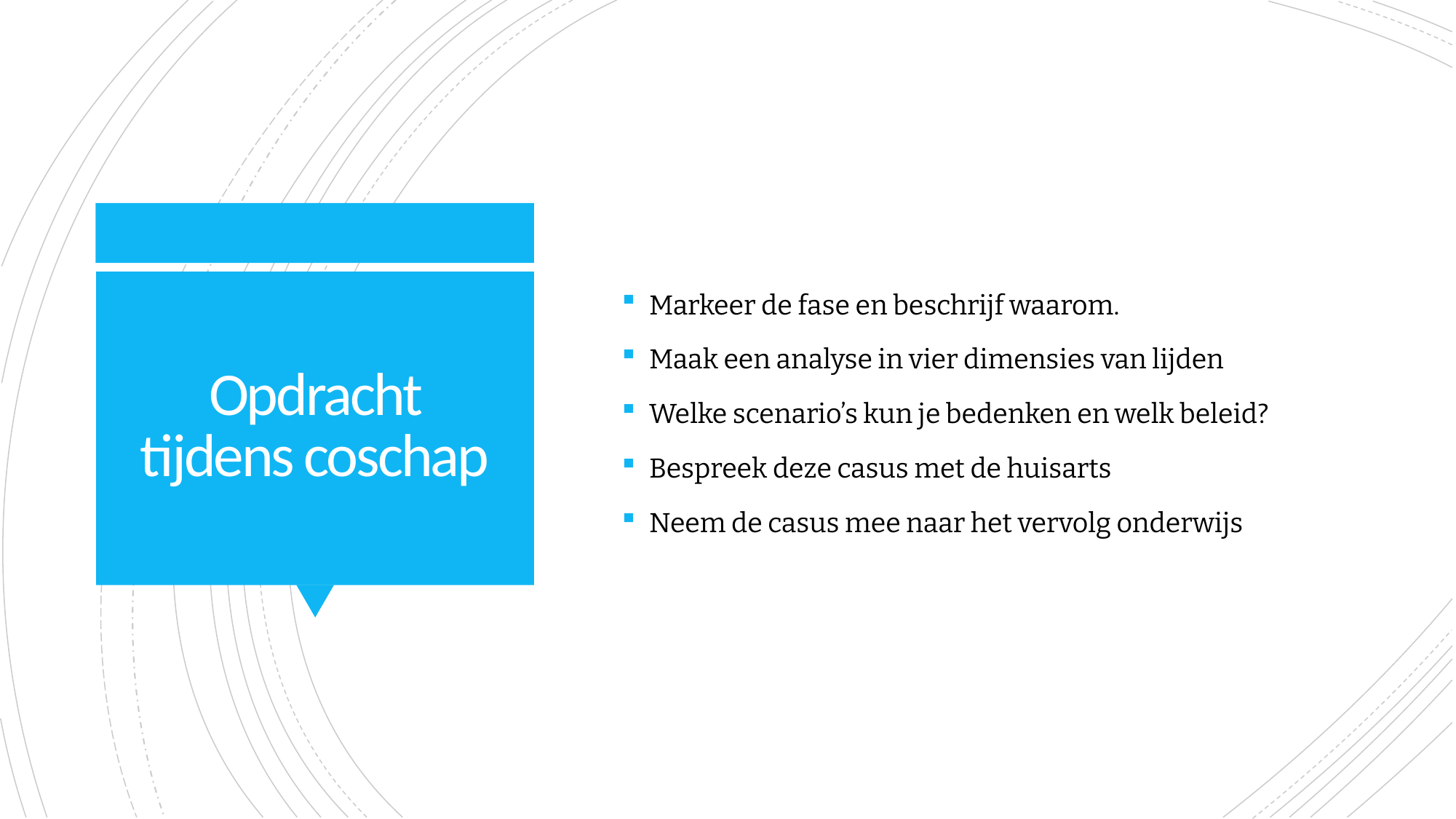

Markeer de fase en beschrijf waarom.
Maak een analyse in vier dimensies van lijden
Welke scenario’s kun je bedenken en welk beleid?
Bespreek deze casus met de huisarts
Neem de casus mee naar het vervolg onderwijs
# Opdracht tijdens coschap